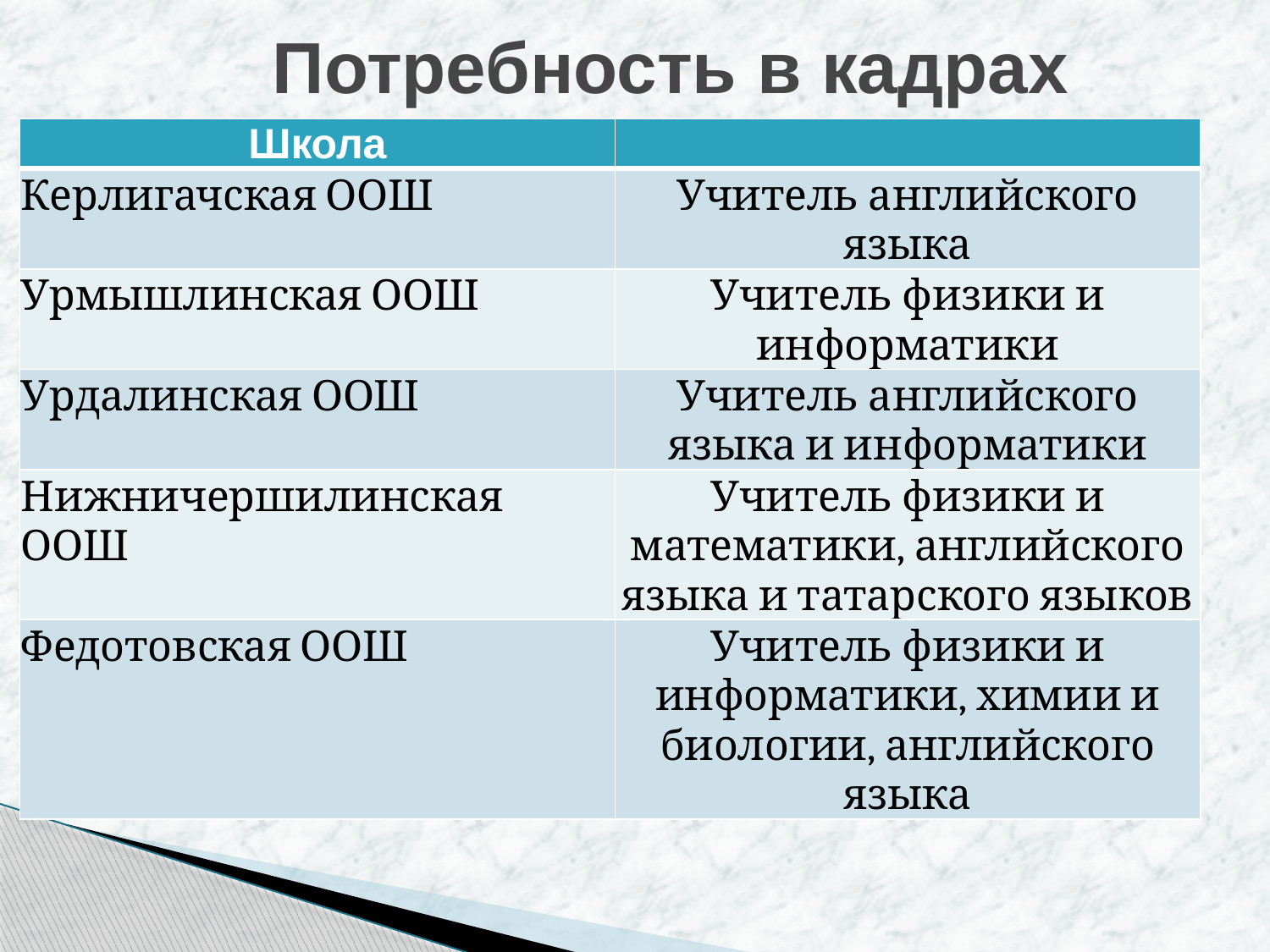

# Потребность в кадрах
| Школа |  |
| --- | --- |
| Керлигачская ООШ | Учитель английского языка |
| Урмышлинская ООШ | Учитель физики и информатики |
| Урдалинская ООШ | Учитель английского языка и информатики |
| Нижничершилинская ООШ | Учитель физики и математики, английского языка и татарского языков |
| Федотовская ООШ | Учитель физики и информатики, химии и биологии, английского языка |